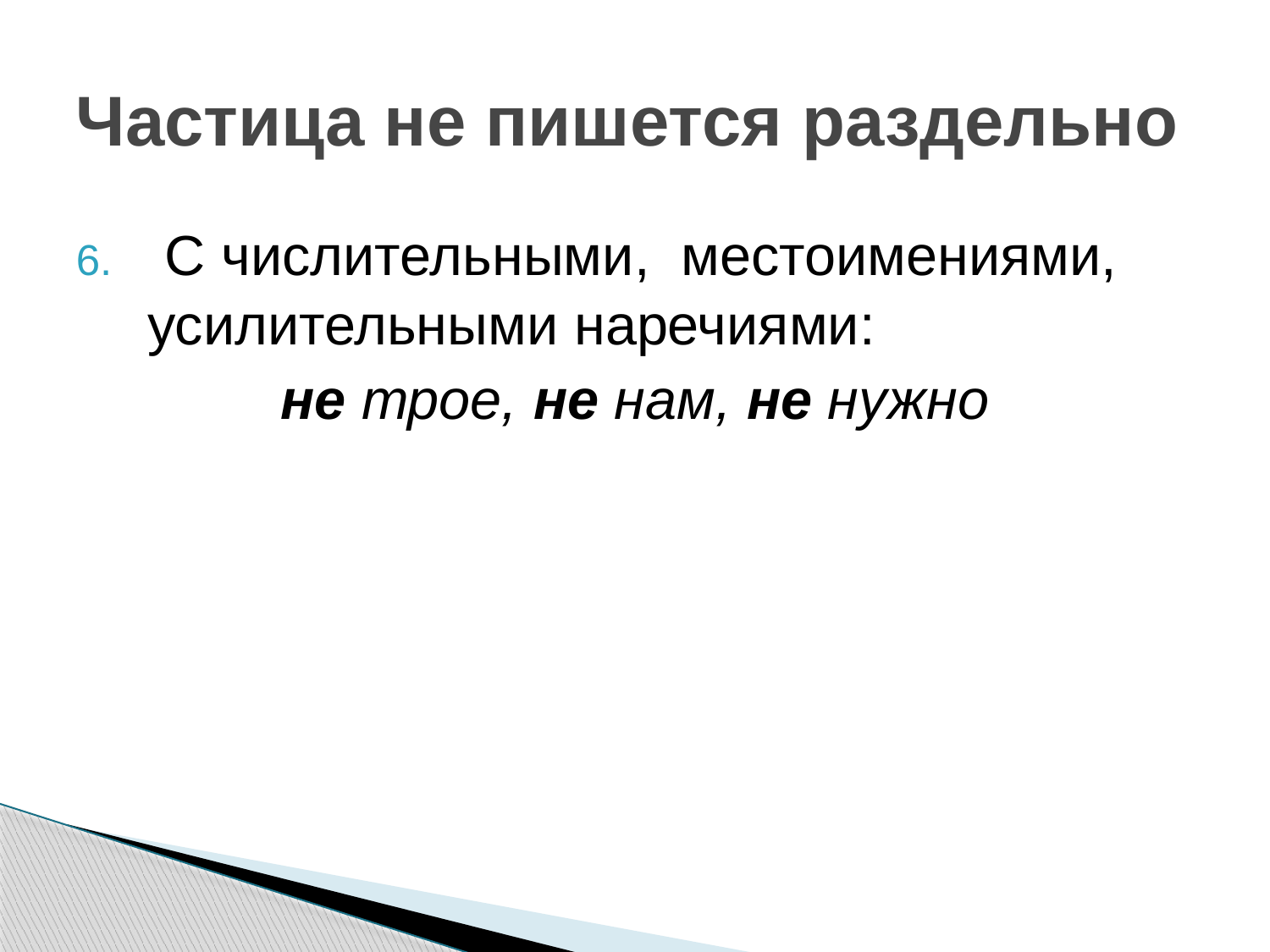

# Частица не пишется раздельно
 С числительными,  местоимениями, усилительными наречиями:
не трое, не нам, не нужно